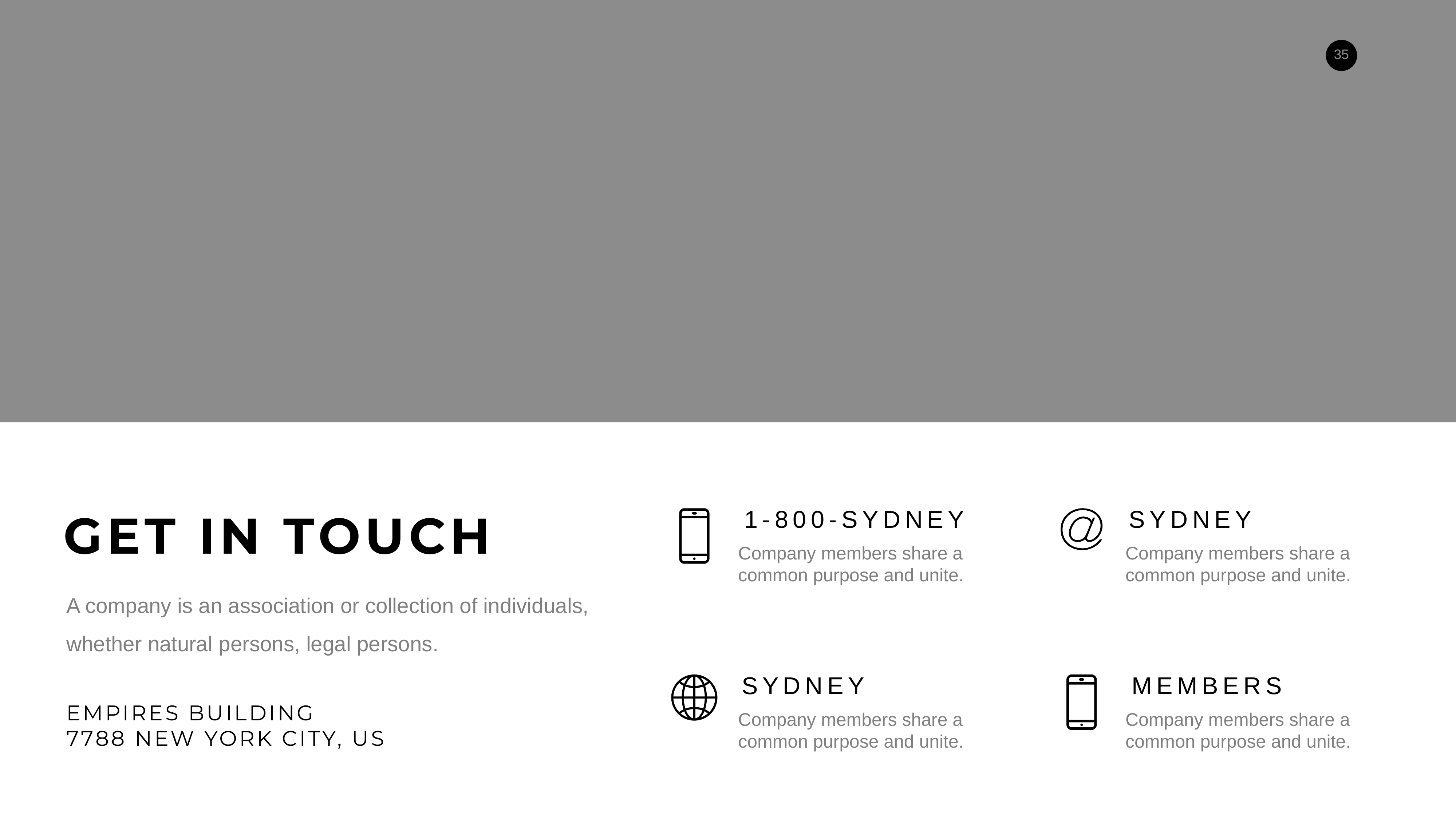

GET IN TOUCH
A company is an association or collection of individuals, whether natural persons, legal persons.

EMPIRES BUILDING
7788 NEW YORK CITY, US
1-800-SYDNEY

Company members share a common purpose and unite.
SYDNEY
Company members share a common purpose and unite.

SYDNEY
Company members share a common purpose and unite.
MEMBERS

Company members share a common purpose and unite.